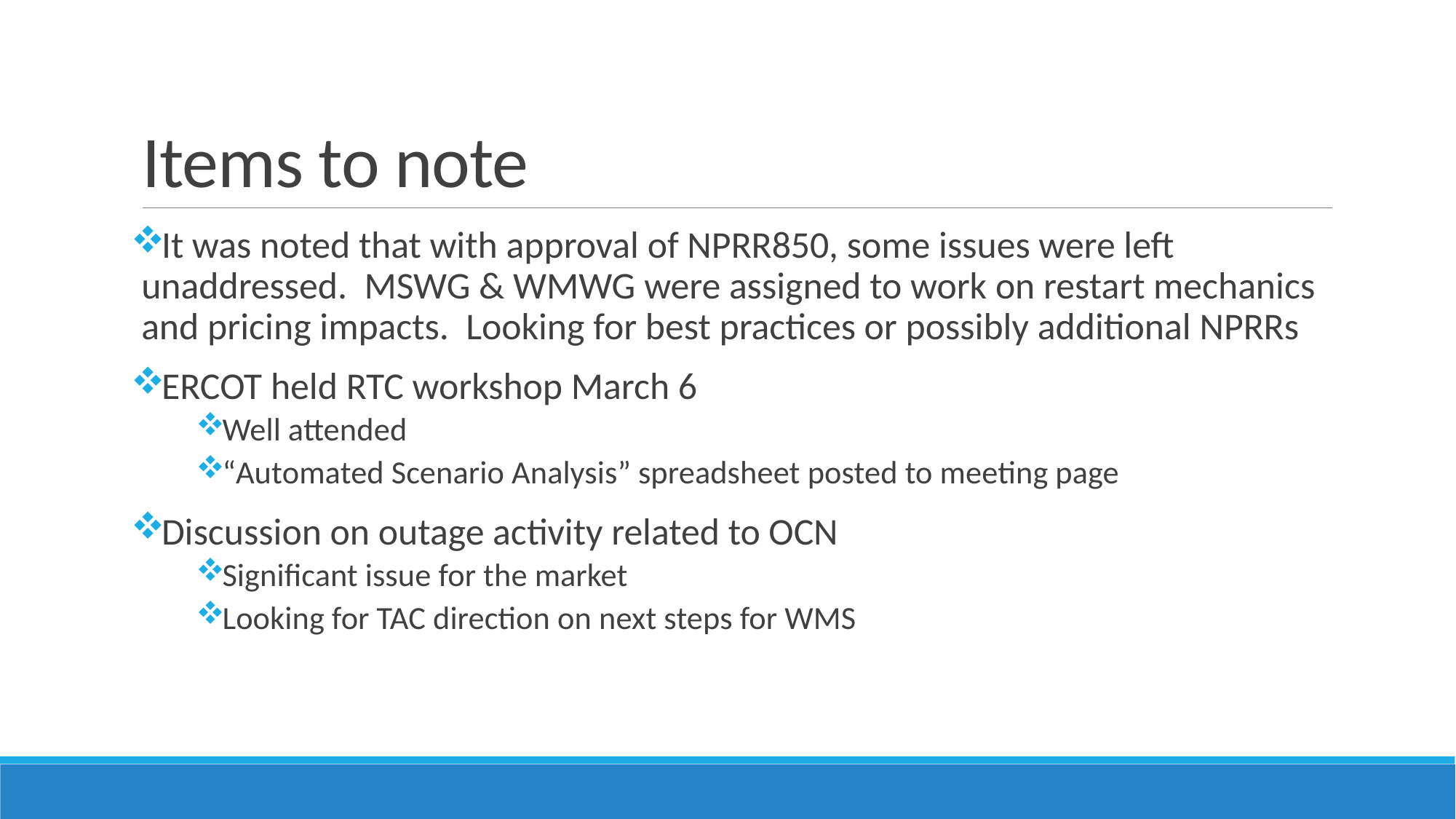

# Items to note
It was noted that with approval of NPRR850, some issues were left unaddressed.  MSWG & WMWG were assigned to work on restart mechanics and pricing impacts.  Looking for best practices or possibly additional NPRRs
ERCOT held RTC workshop March 6
Well attended
“Automated Scenario Analysis” spreadsheet posted to meeting page
Discussion on outage activity related to OCN
Significant issue for the market
Looking for TAC direction on next steps for WMS